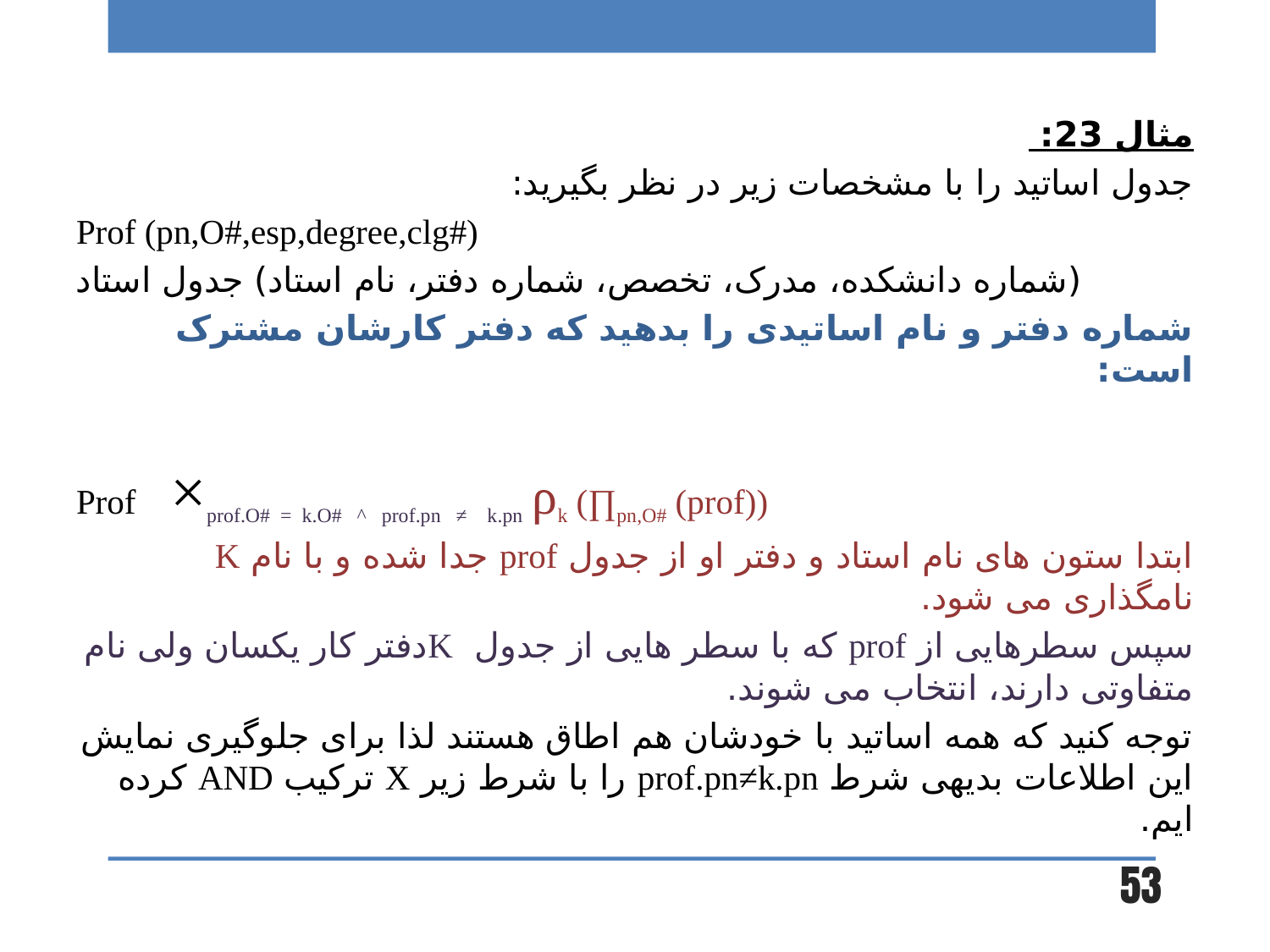

مثال 23:
جدول اساتید را با مشخصات زیر در نظر بگیرید:
Prof (pn,O#,esp,degree,clg#)
(شماره دانشکده، مدرک، تخصص، شماره دفتر، نام استاد) جدول استاد
شماره دفتر و نام اساتیدی را بدهید که دفتر کارشان مشترک است:

Prof    ×prof.O#  =  k.O#   ^   prof.pn   ≠    k.pn ρk (∏pn,O# (prof))
ابتدا ستون های نام استاد و دفتر او از جدول prof جدا شده و با نام K نامگذاری می شود.
سپس سطرهایی از prof که با سطر هایی از جدول  Kدفتر کار یکسان ولی نام متفاوتی دارند، انتخاب می شوند.
توجه کنید که همه اساتید با خودشان هم اطاق هستند لذا برای جلوگیری نمایش این اطلاعات بدیهی شرط prof.pn≠k.pn را با شرط زیر X ترکیب AND کرده ایم.

53